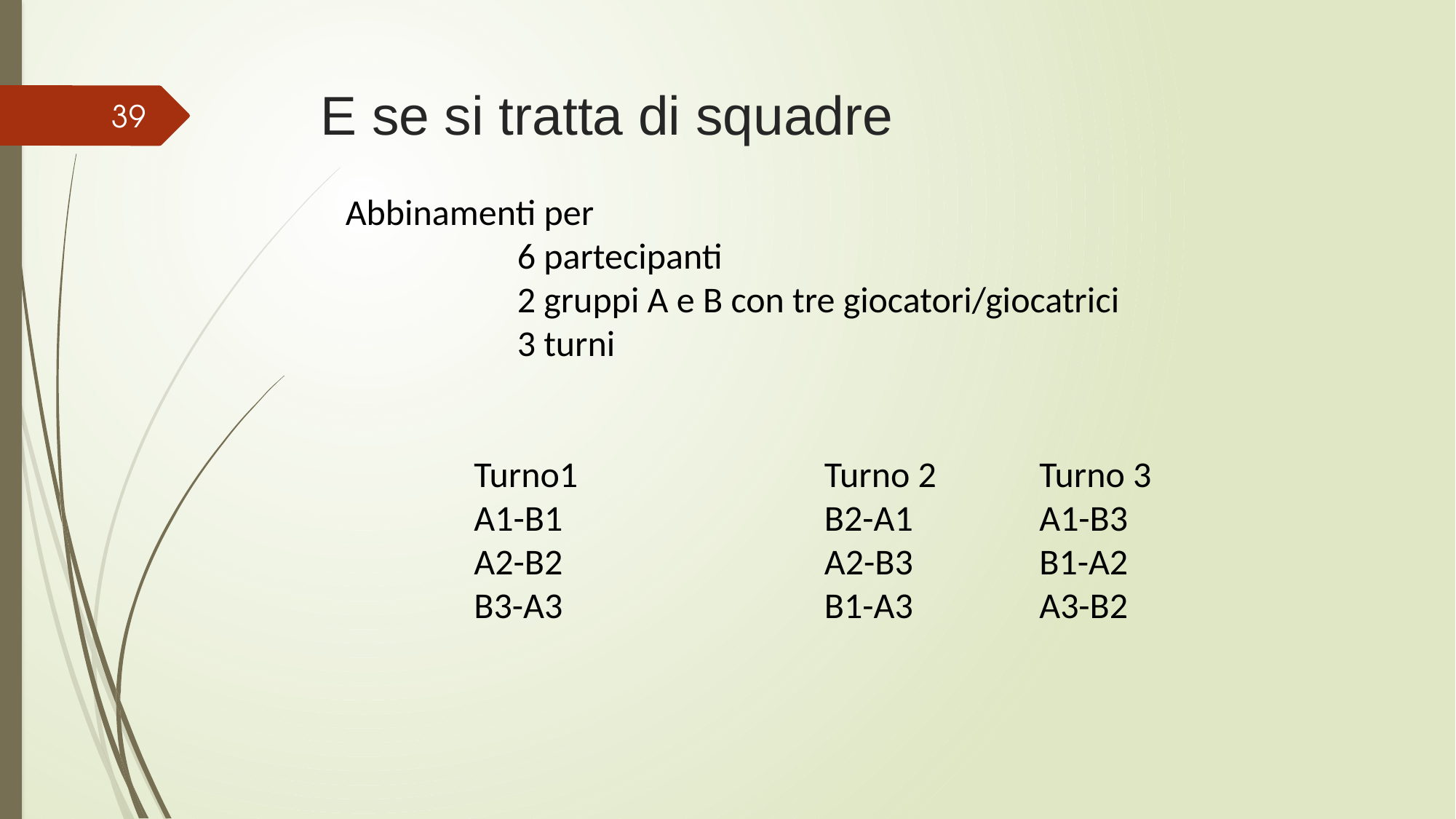

# E se si tratta di squadre
39
Abbinamenti per
	6 partecipanti
	2 gruppi A e B con tre giocatori/giocatrici
	3 turni

Turno1	 Turno 2 	 Turno 3
A1-B1 	 B2-A1 	 A1-B3
A2-B2 	 A2-B3 	 B1-A2
B3-A3 	 B1-A3 	 A3-B2